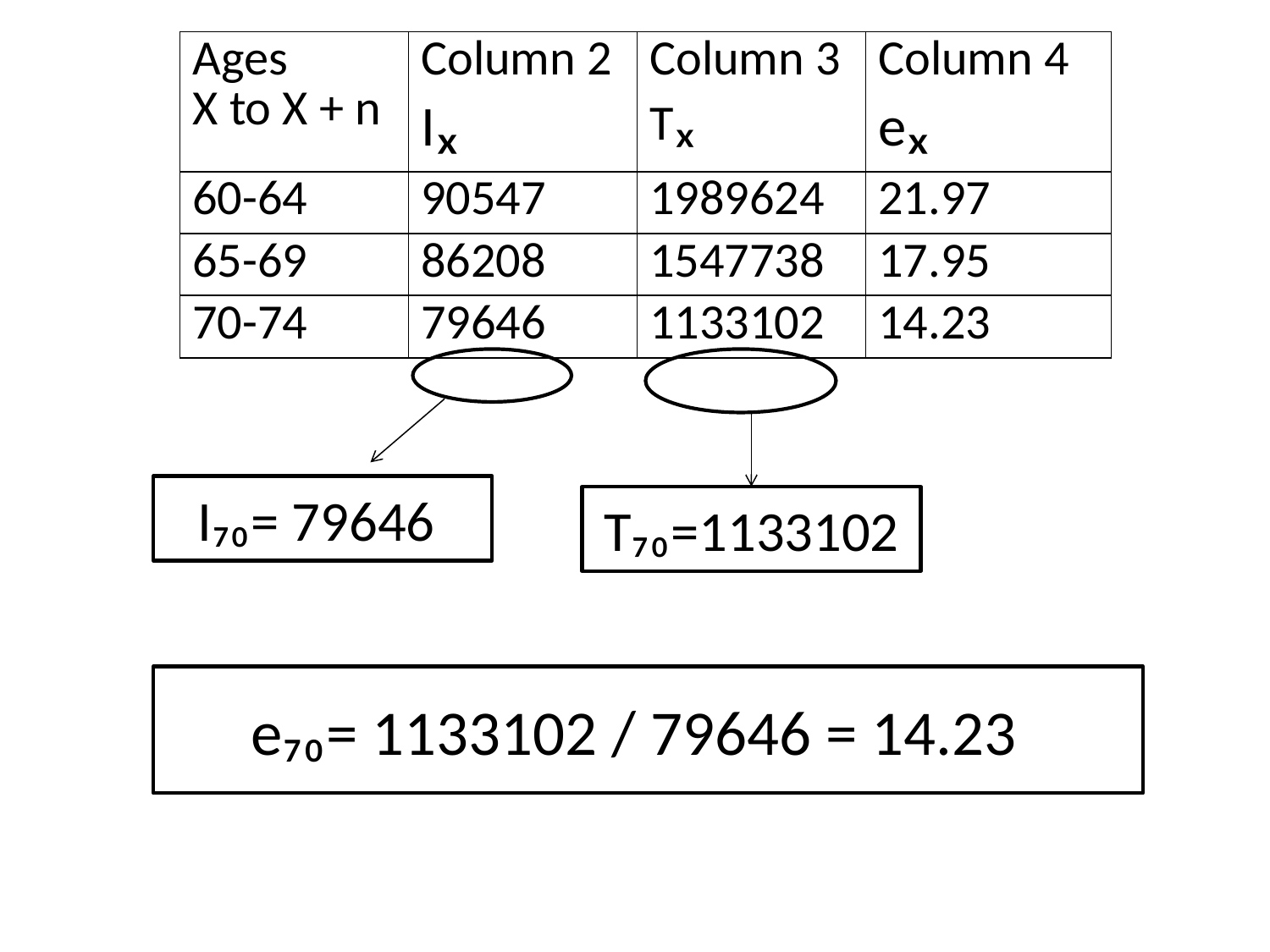

| Ages X to X + n | Column 2 Iₓ | Column 3 Tₓ | Column 4 eₓ |
| --- | --- | --- | --- |
| 60-64 | 90547 | 1989624 | 21.97 |
| 65-69 | 86208 | 1547738 | 17.95 |
| 70-74 | 79646 | 1133102 | 14.23 |

I₇₀= 79646
T₇₀=1133102
e₇₀= 1133102 / 79646 = 14.23